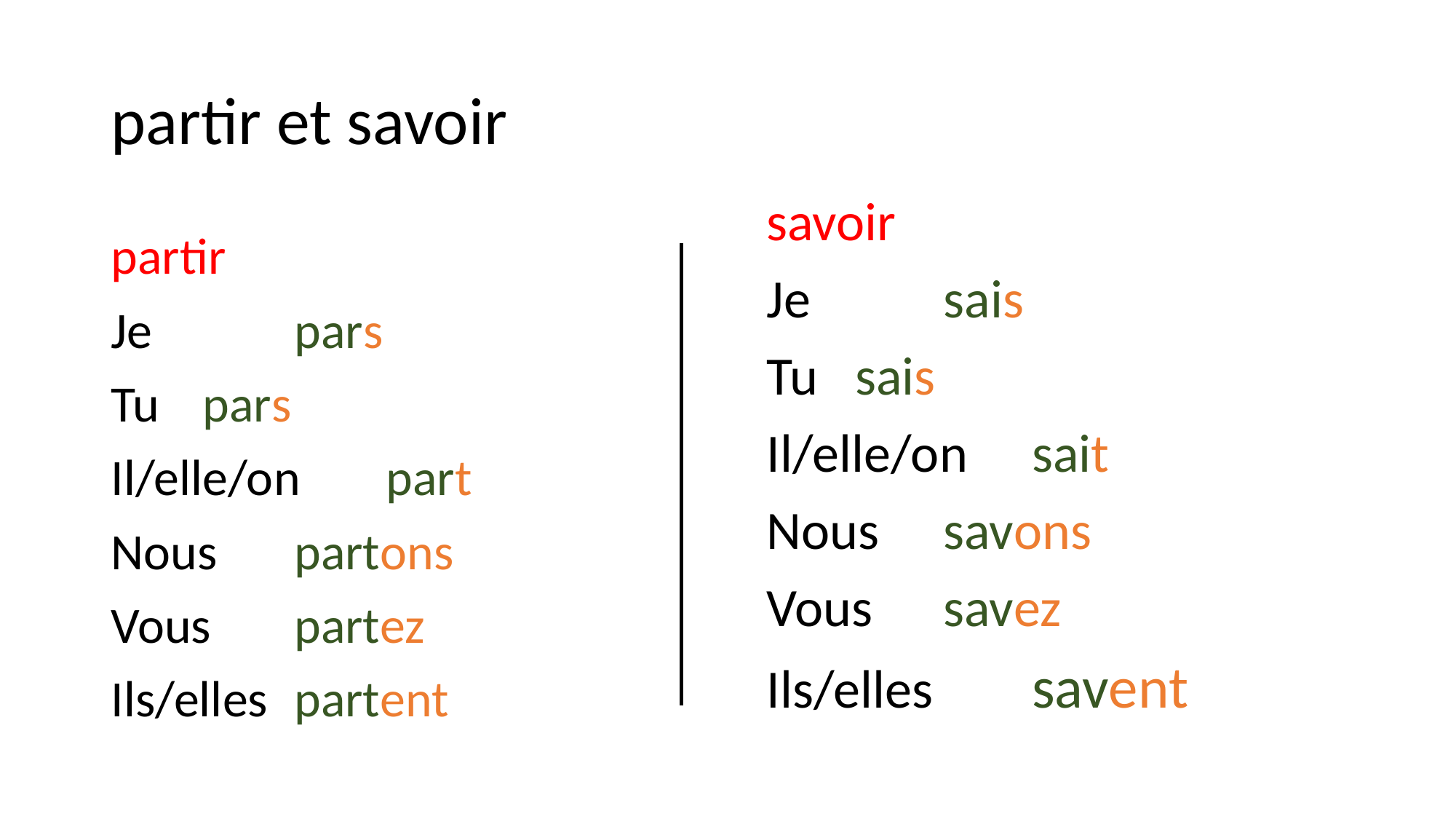

# partir et savoir
savoir
Je 	 		sais
Tu  			sais
Il/elle/on  	sait
Nous  		savons
Vous  		savez
Ils/elles  		savent

partir
Je 	 		pars
Tu  			pars
Il/elle/on  	part
Nous  		partons
Vous  		partez
Ils/elles  		partent